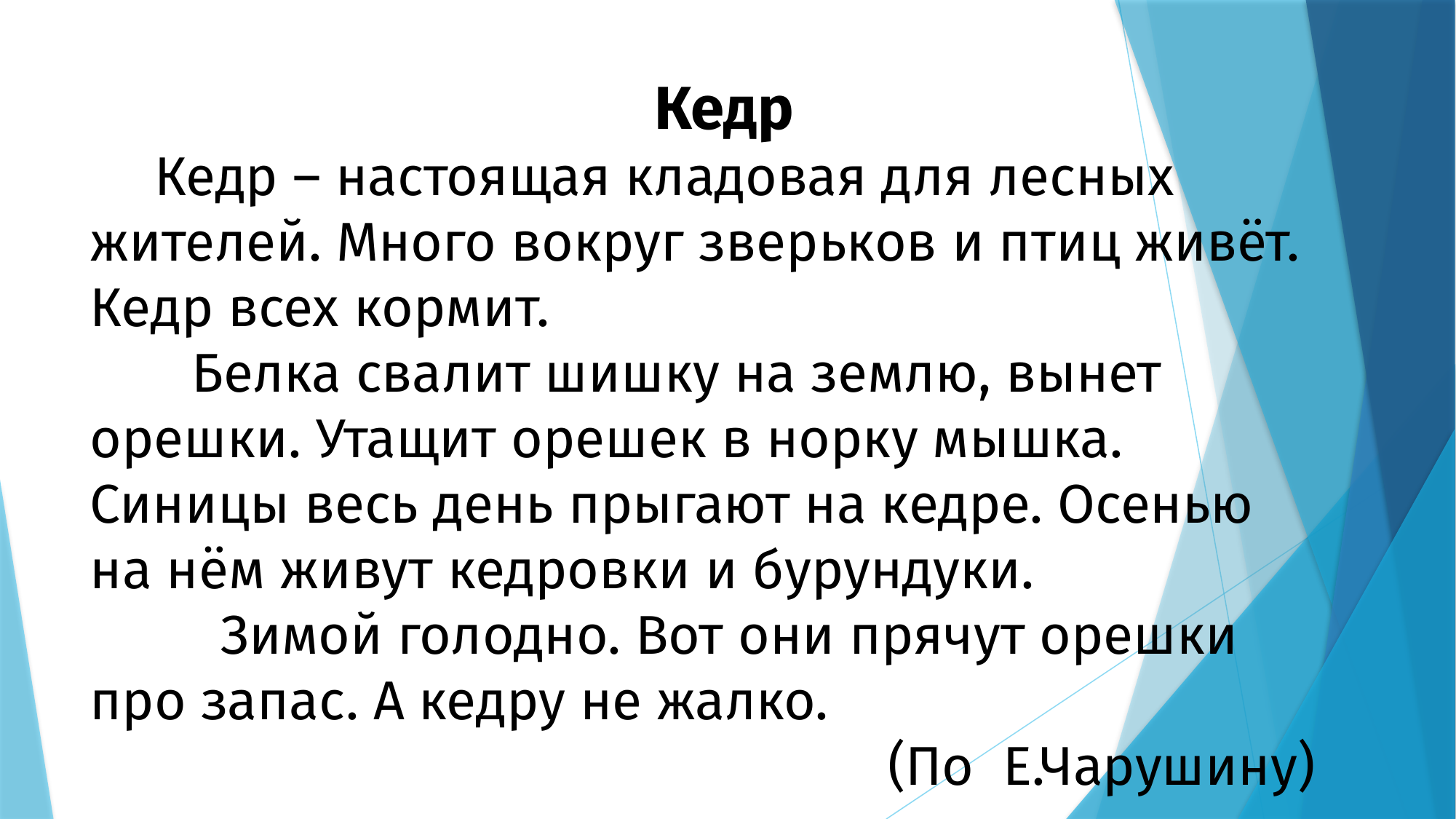

Кедр
     Кедр – настоящая кладовая для лесных жителей. Много вокруг зверьков и птиц живёт. Кедр всех кормит.
       Белка свалит шишку на землю, вынет орешки. Утащит орешек в норку мышка. Синицы весь день прыгают на кедре. Осенью на нём живут кедровки и бурундуки.
         Зимой голодно. Вот они прячут орешки про запас. А кедру не жалко.
(По  Е.Чарушину)